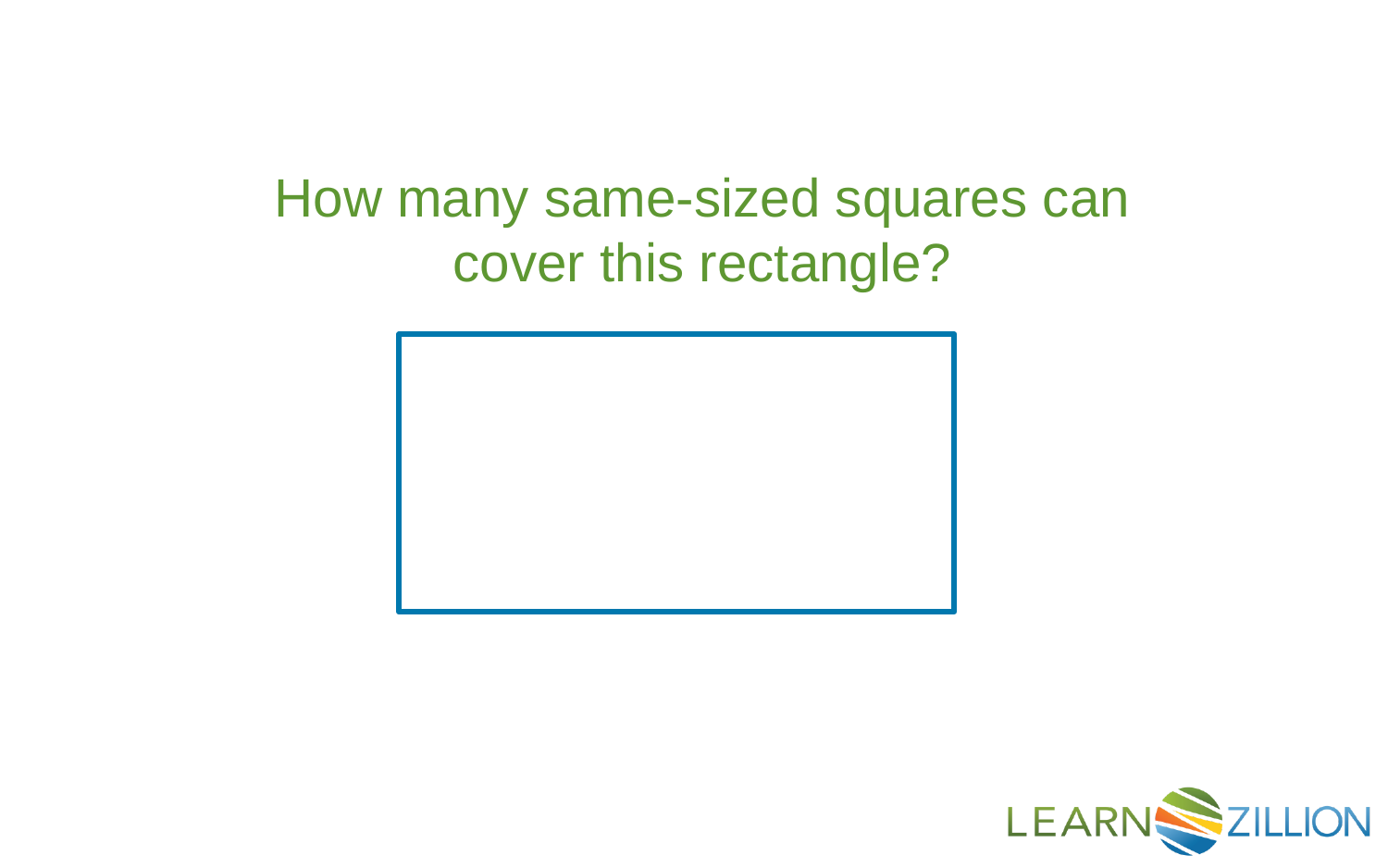

How many same-sized squares can cover this rectangle?